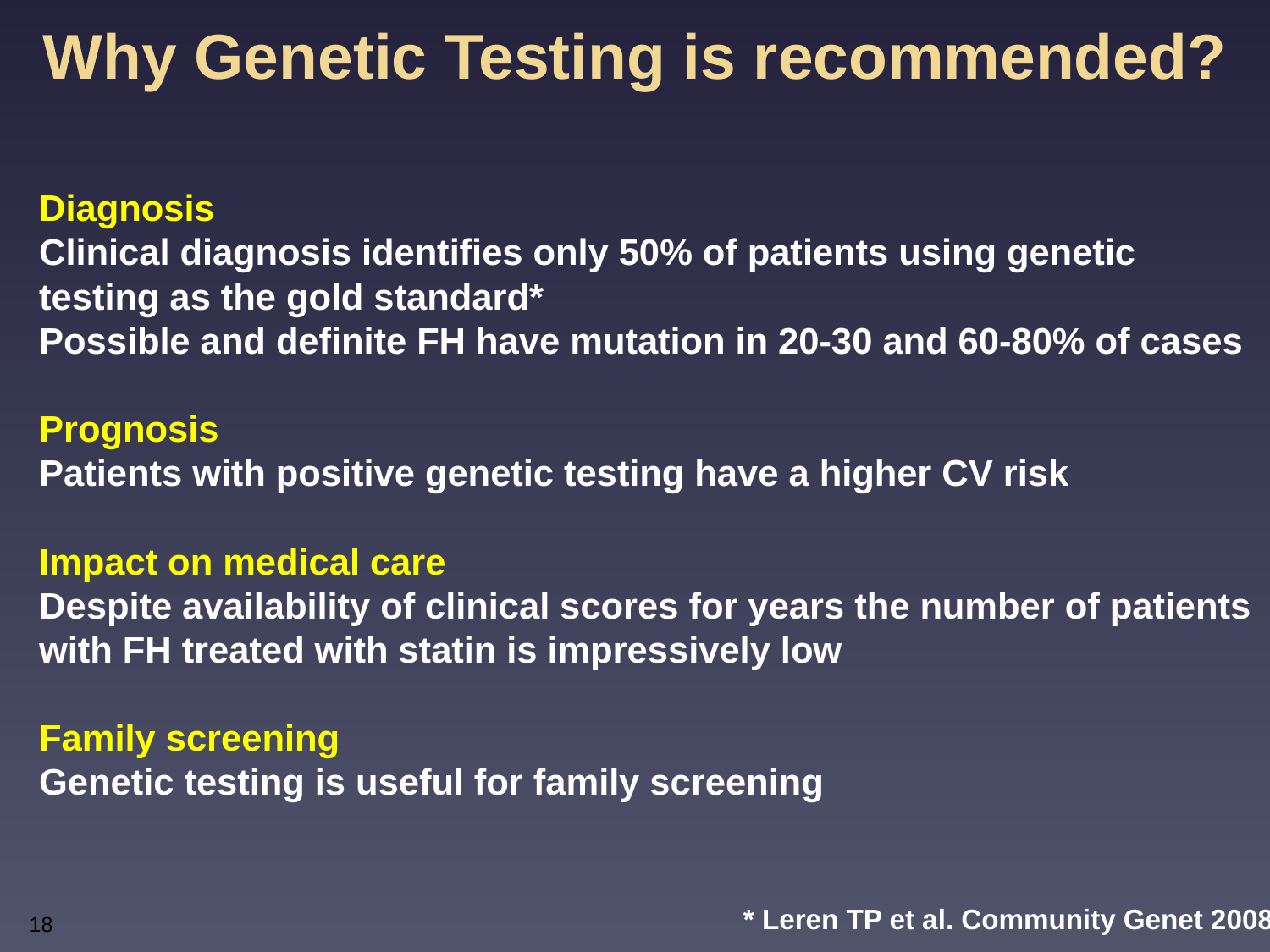

Why Genetic Testing is recommended?
# Diagnosis Clinical diagnosis identifies only 50% of patients using genetic testing as the gold standard* Possible and definite FH have mutation in 20-30 and 60-80% of cases Prognosis Patients with positive genetic testing have a higher CV risk Impact on medical care Despite availability of clinical scores for years the number of patients with FH treated with statin is impressively low Family screening Genetic testing is useful for family screening
* Leren TP et al. Community Genet 2008